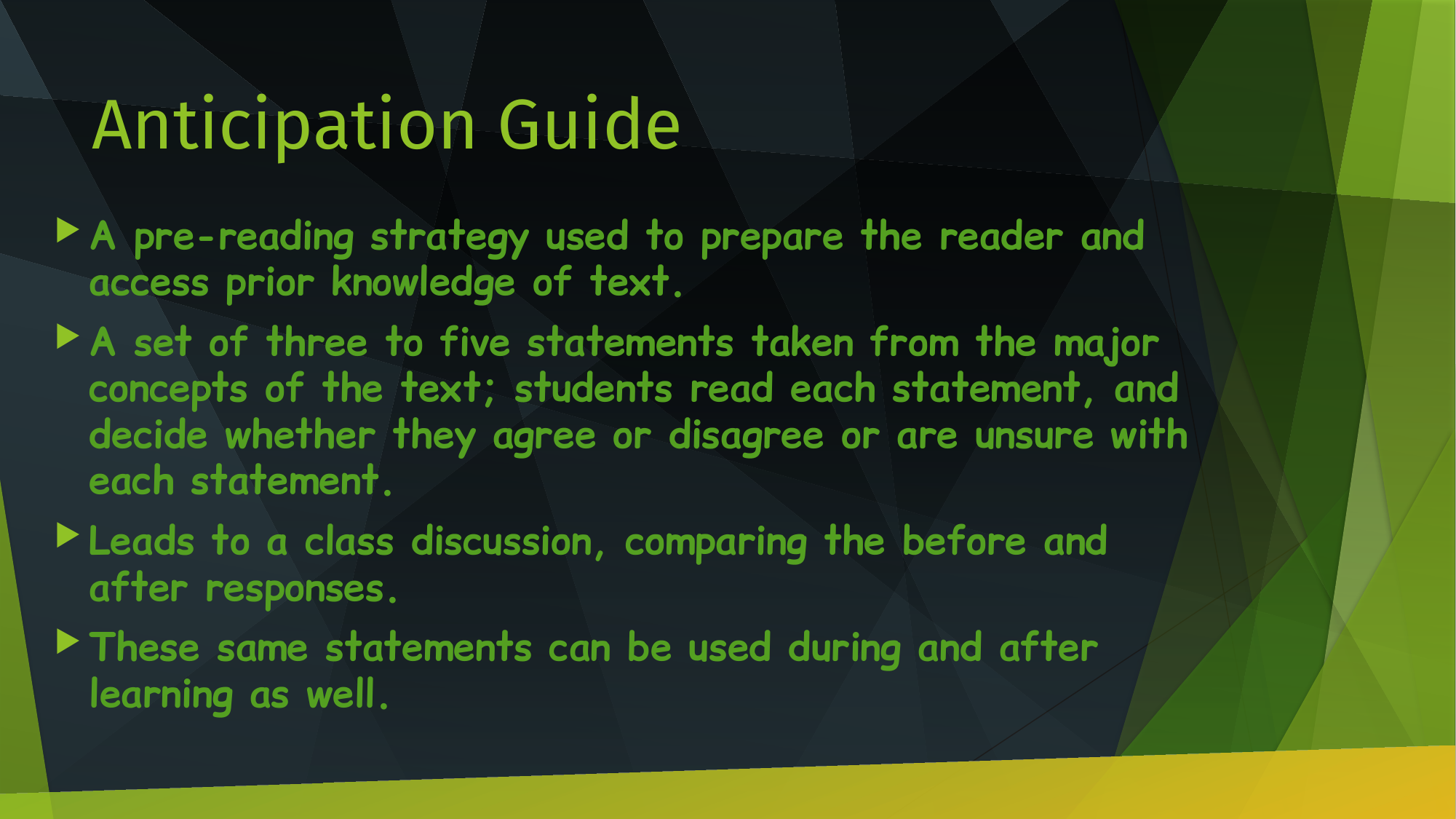

# Anticipation Guide

A pre-reading strategy used to prepare the reader and access prior knowledge of text.
A set of three to five statements taken from the major concepts of the text; students read each statement, and decide whether they agree or disagree or are unsure with each statement.
Leads to a class discussion, comparing the before and after responses.
These same statements can be used during and after learning as well.